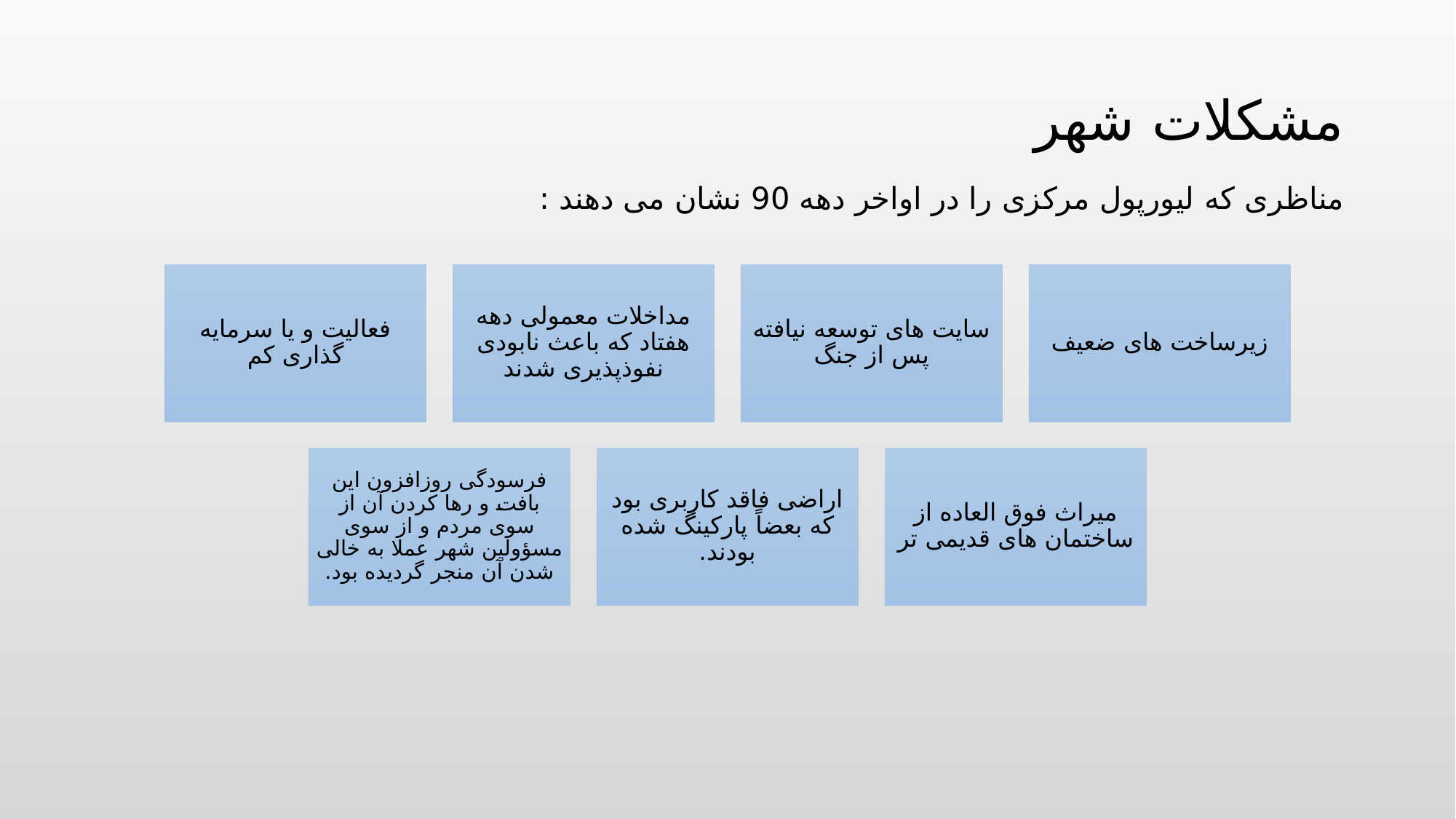

# مشکلات شهر
مناظری که لیورپول مرکزی را در اواخر دهه 90 نشان می دهند :
زیرساخت های ضعیف
سایت های توسعه نیافته پس از جنگ
مداخلات معمولی دهه هفتاد که باعث نابودی نفوذپذیری شدند
فعالیت و یا سرمایه گذاری کم
میراث فوق العاده از ساختمان های قدیمی تر
اراضی فاقد کاربری بود که بعضاً پارکینگ شده بودند.
فرسودگی روزافزون این بافت و رها کردن آن از سوی مردم و از سوی مسؤولین شهر عملا به خالی شدن آن منجر گردیده بود.